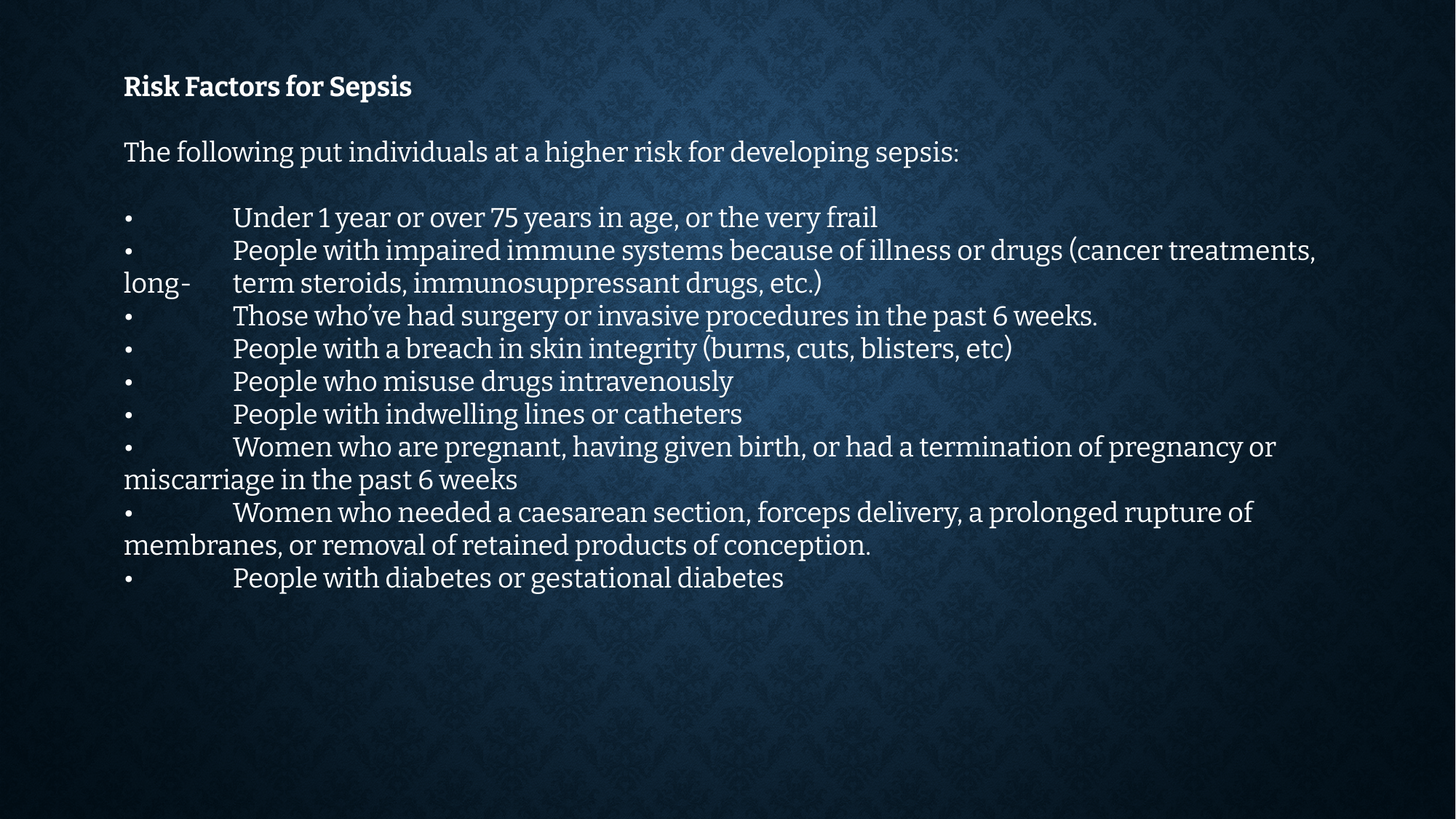

Risk Factors for Sepsis

The following put individuals at a higher risk for developing sepsis:

•	Under 1 year or over 75 years in age, or the very frail
•	People with impaired immune systems because of illness or drugs (cancer treatments, long-	term steroids, immunosuppressant drugs, etc.)
•	Those who’ve had surgery or invasive procedures in the past 6 weeks.
•	People with a breach in skin integrity (burns, cuts, blisters, etc)
•	People who misuse drugs intravenously
•	People with indwelling lines or catheters
•	Women who are pregnant, having given birth, or had a termination of pregnancy or 	miscarriage in the past 6 weeks
•	Women who needed a caesarean section, forceps delivery, a prolonged rupture of 	membranes, or removal of retained products of conception.
•	People with diabetes or gestational diabetes